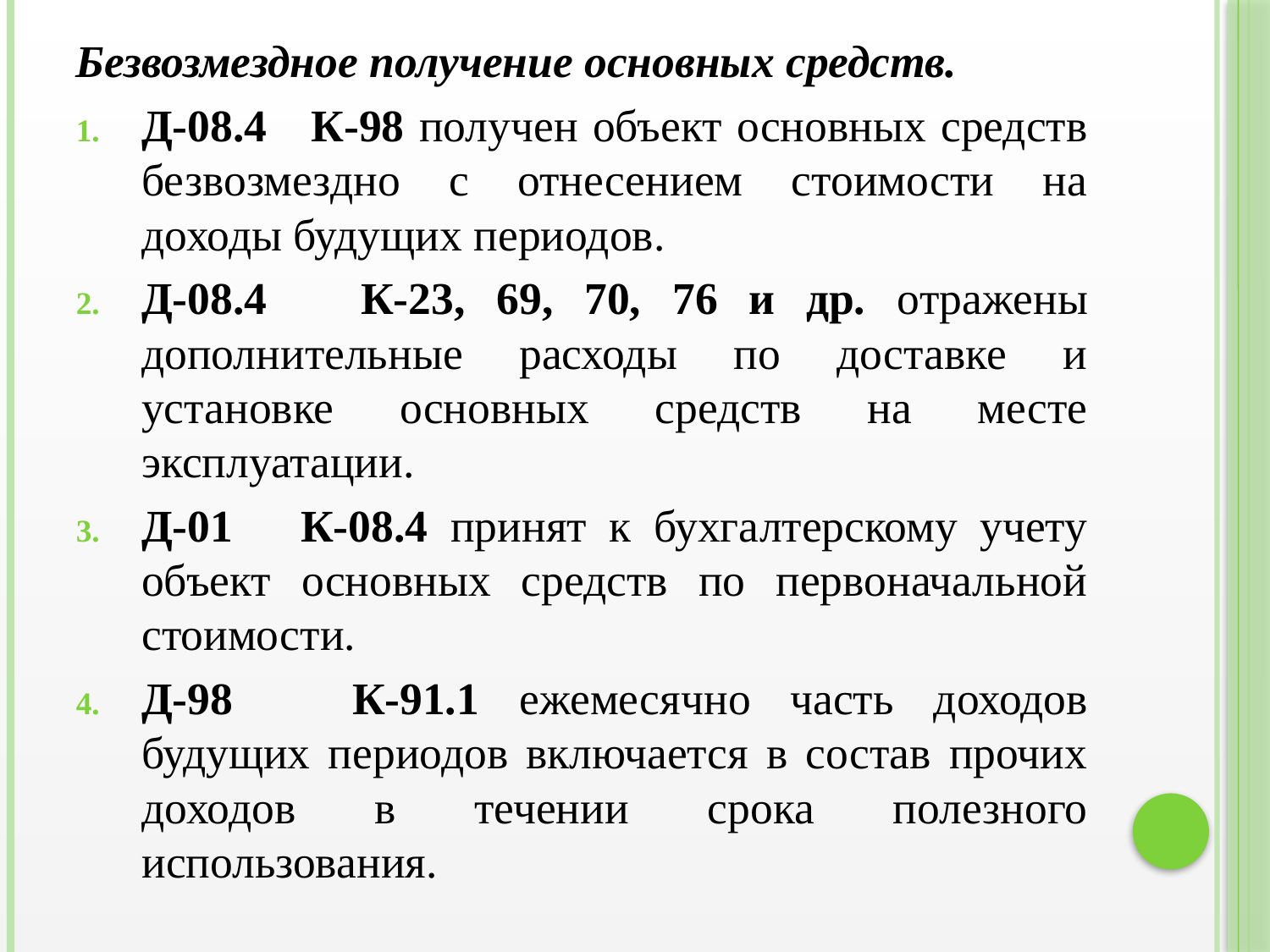

Безвозмездное получение основных средств.
Д-08.4   К-98 получен объект основных средств безвозмездно с отнесением стоимости на доходы будущих периодов.
Д-08.4   К-23, 69, 70, 76 и др. отражены дополнительные расходы по доставке и установке основных средств на месте эксплуатации.
Д-01   К-08.4 принят к бухгалтерскому учету объект основных средств по первоначальной стоимости.
Д-98   К-91.1 ежемесячно часть доходов будущих периодов включается в состав прочих доходов в течении срока полезного использования.